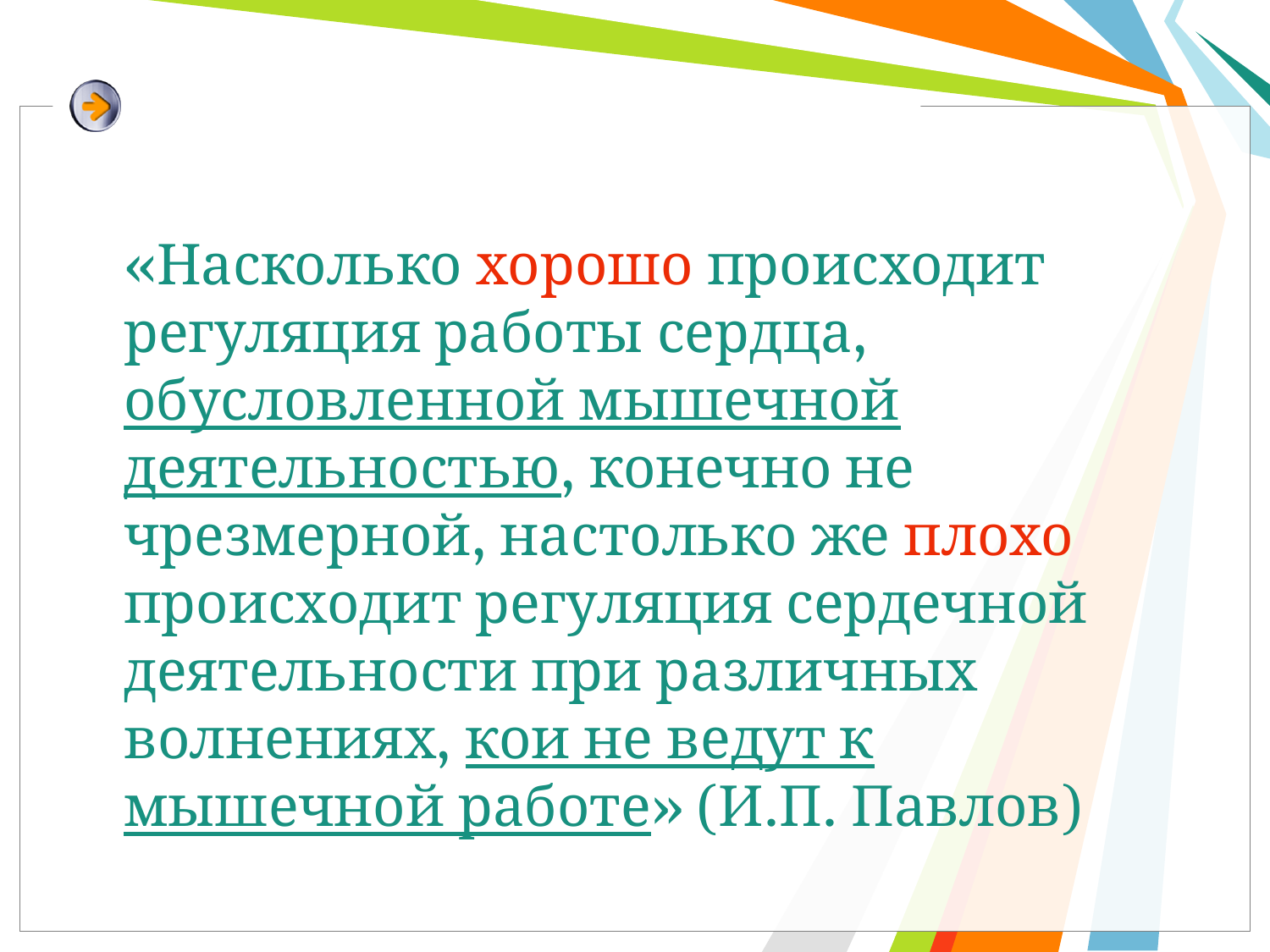

#
	«Насколько хорошо происходит регуляция работы сердца, обусловленной мышечной деятельностью, конечно не чрезмерной, настолько же плохо происходит регуляция сердечной деятельности при различных волнениях, кои не ведут к мышечной работе» (И.П. Павлов)